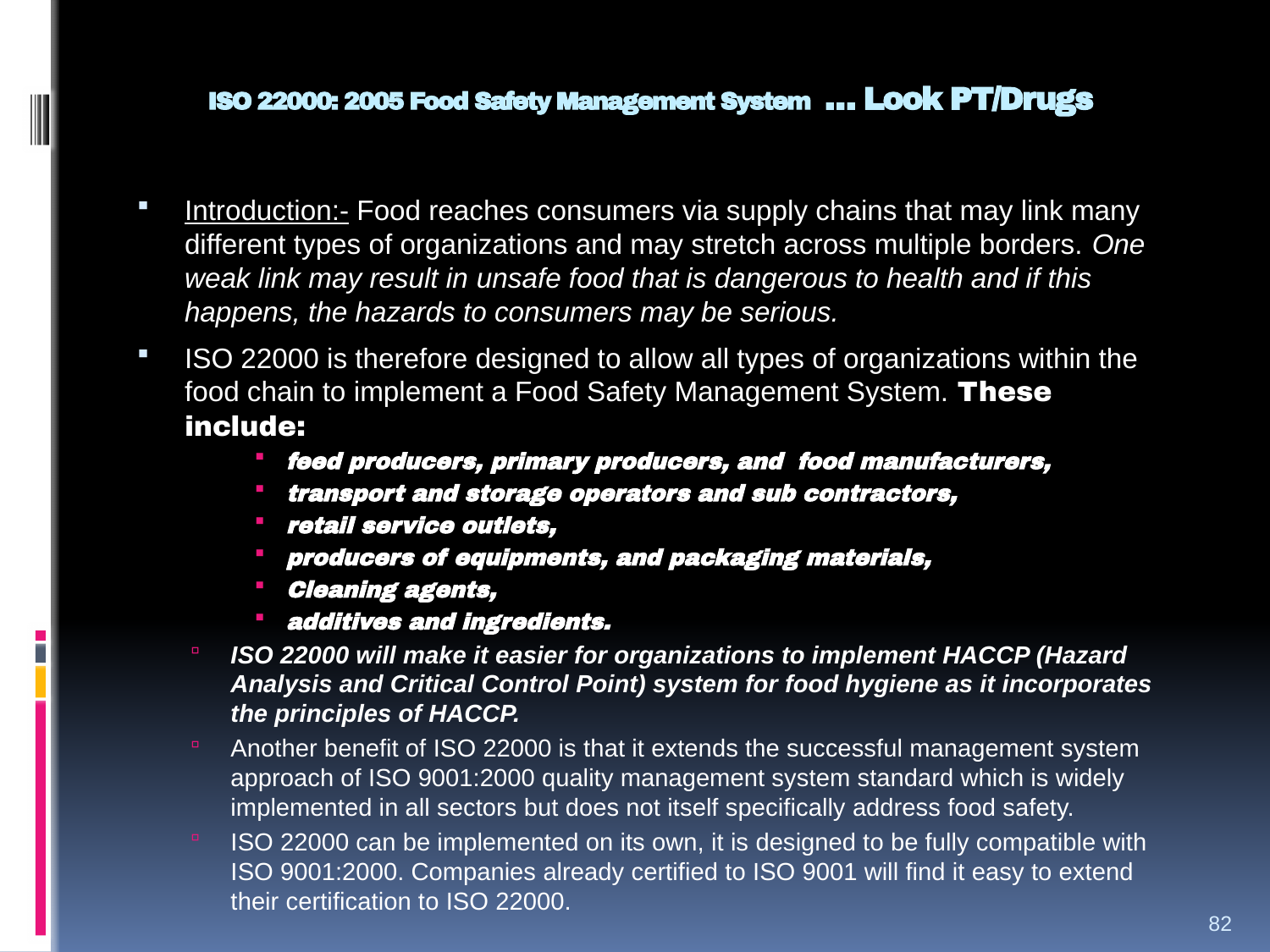

# ISO 22000: 2005 Food Safety Management System  … Look PT/Drugs
Introduction:- Food reaches consumers via supply chains that may link many different types of organizations and may stretch across multiple borders. One weak link may result in unsafe food that is dangerous to health and if this happens, the hazards to consumers may be serious.
ISO 22000 is therefore designed to allow all types of organizations within the food chain to implement a Food Safety Management System. These include:
feed producers, primary producers, and  food manufacturers,
transport and storage operators and sub contractors,
retail service outlets,
producers of equipments, and packaging materials,
Cleaning agents,
additives and ingredients.
ISO 22000 will make it easier for organizations to implement HACCP (Hazard Analysis and Critical Control Point) system for food hygiene as it incorporates the principles of HACCP.
Another benefit of ISO 22000 is that it extends the successful management system approach of ISO 9001:2000 quality management system standard which is widely implemented in all sectors but does not itself specifically address food safety.
ISO 22000 can be implemented on its own, it is designed to be fully compatible with ISO 9001:2000. Companies already certified to ISO 9001 will find it easy to extend their certification to ISO 22000.
82